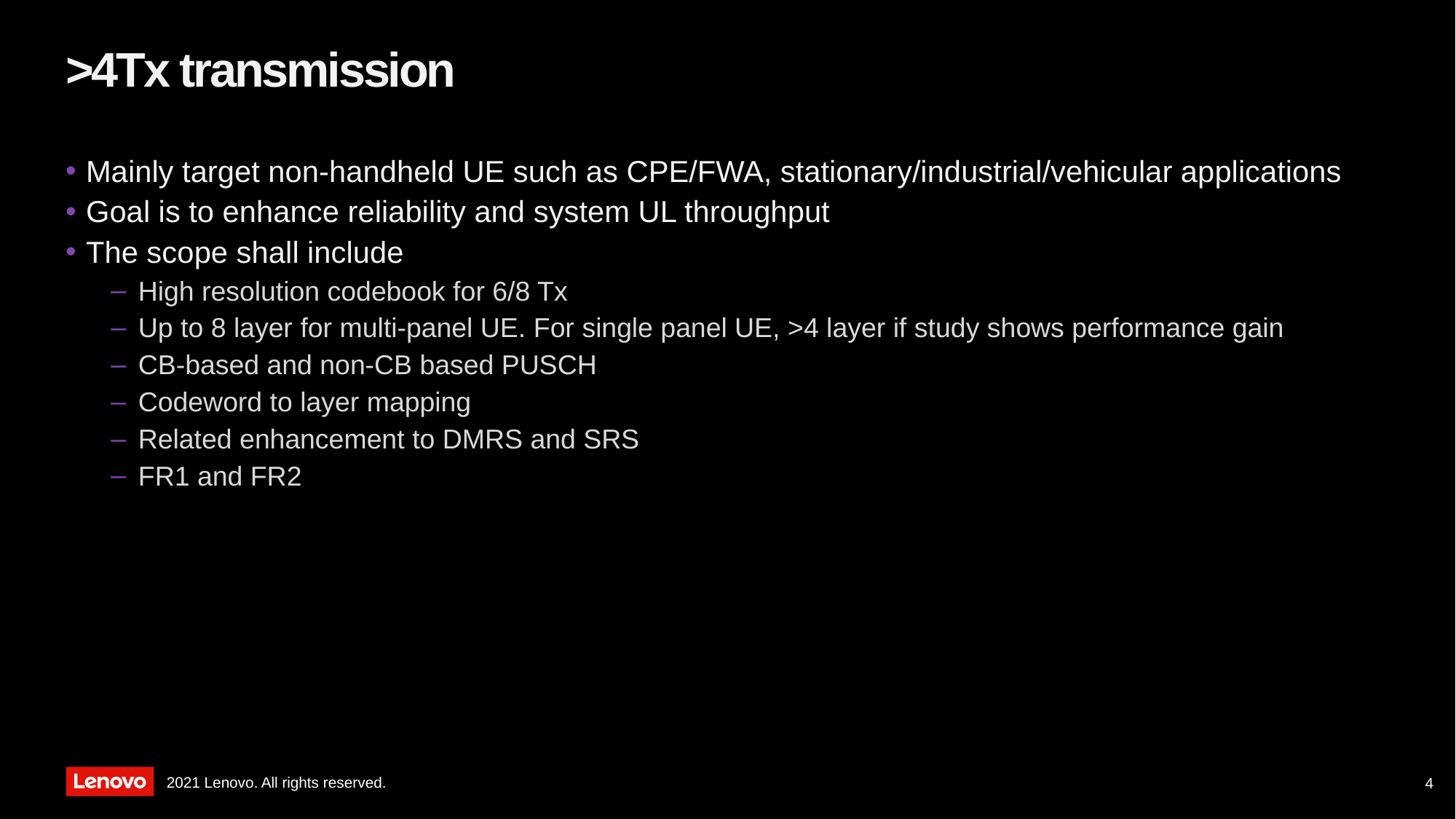

# >4Tx transmission
Mainly target non-handheld UE such as CPE/FWA, stationary/industrial/vehicular applications
Goal is to enhance reliability and system UL throughput
The scope shall include
High resolution codebook for 6/8 Tx
Up to 8 layer for multi-panel UE. For single panel UE, >4 layer if study shows performance gain
CB-based and non-CB based PUSCH
Codeword to layer mapping
Related enhancement to DMRS and SRS
FR1 and FR2

4